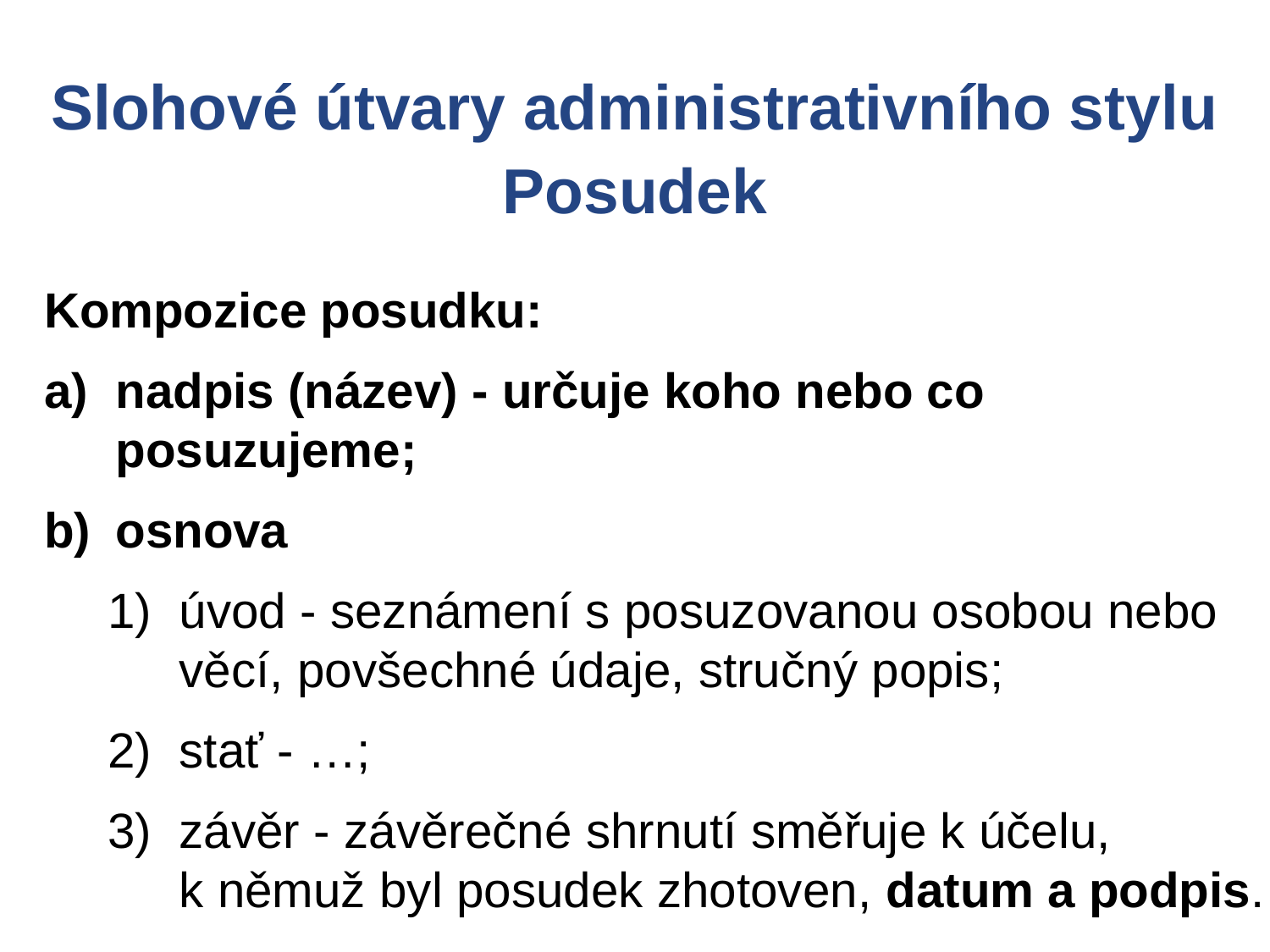

Slohové útvary administrativního stylu
Posudek
Kompozice posudku:
nadpis (název) - určuje koho nebo co posuzujeme;
osnova
úvod - seznámení s posuzovanou osobou nebo věcí, povšechné údaje, stručný popis;
stať - …;
závěr - závěrečné shrnutí směřuje k účelu,
k němuž byl posudek zhotoven, datum a podpis.